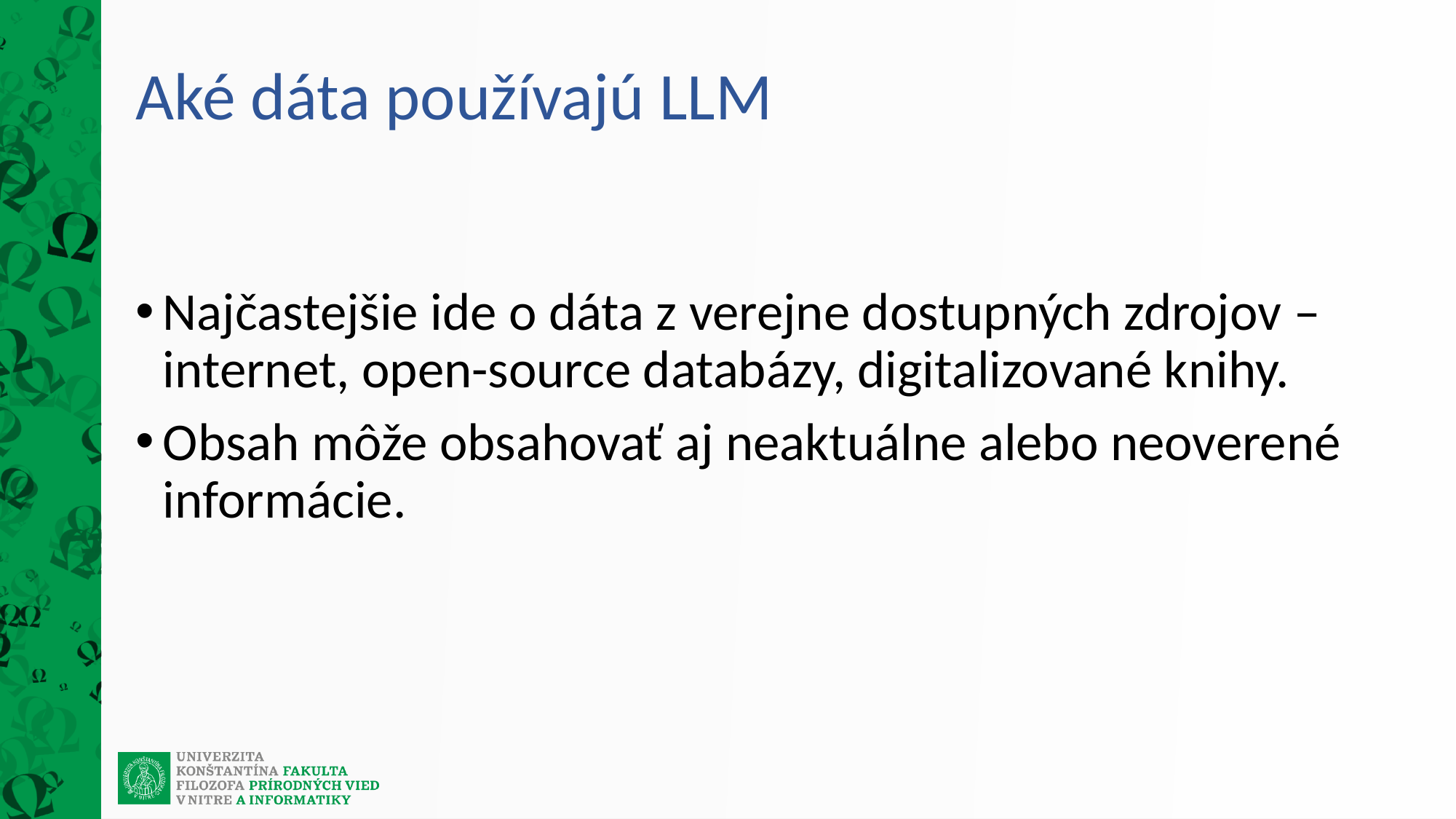

# Aké dáta používajú LLM

Najčastejšie ide o dáta z verejne dostupných zdrojov – internet, open-source databázy, digitalizované knihy.
Obsah môže obsahovať aj neaktuálne alebo neoverené informácie.